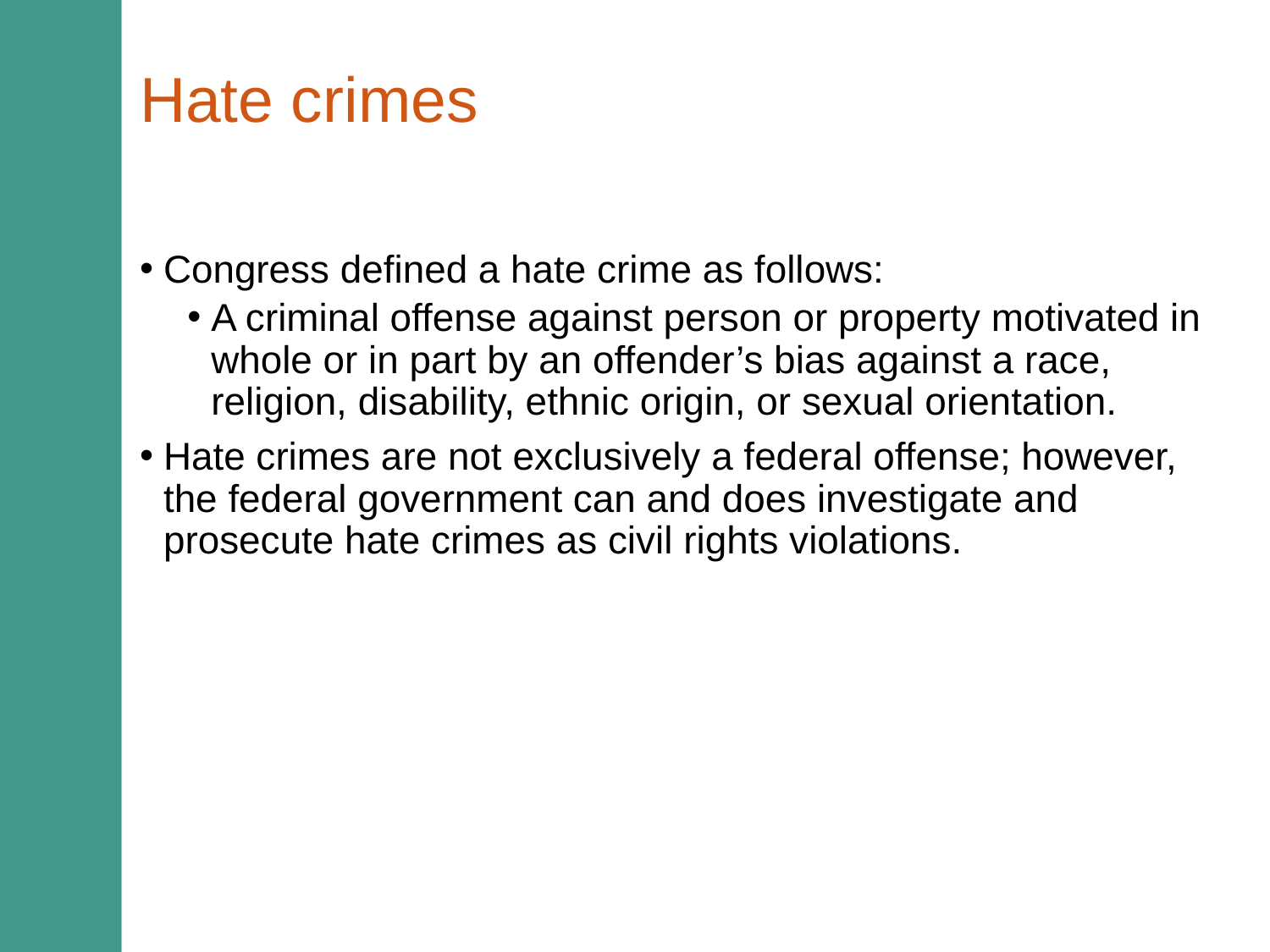

# Hate crimes
Congress defined a hate crime as follows:
A criminal offense against person or property motivated in whole or in part by an offender’s bias against a race, religion, disability, ethnic origin, or sexual orientation.
Hate crimes are not exclusively a federal offense; however, the federal government can and does investigate and prosecute hate crimes as civil rights violations.